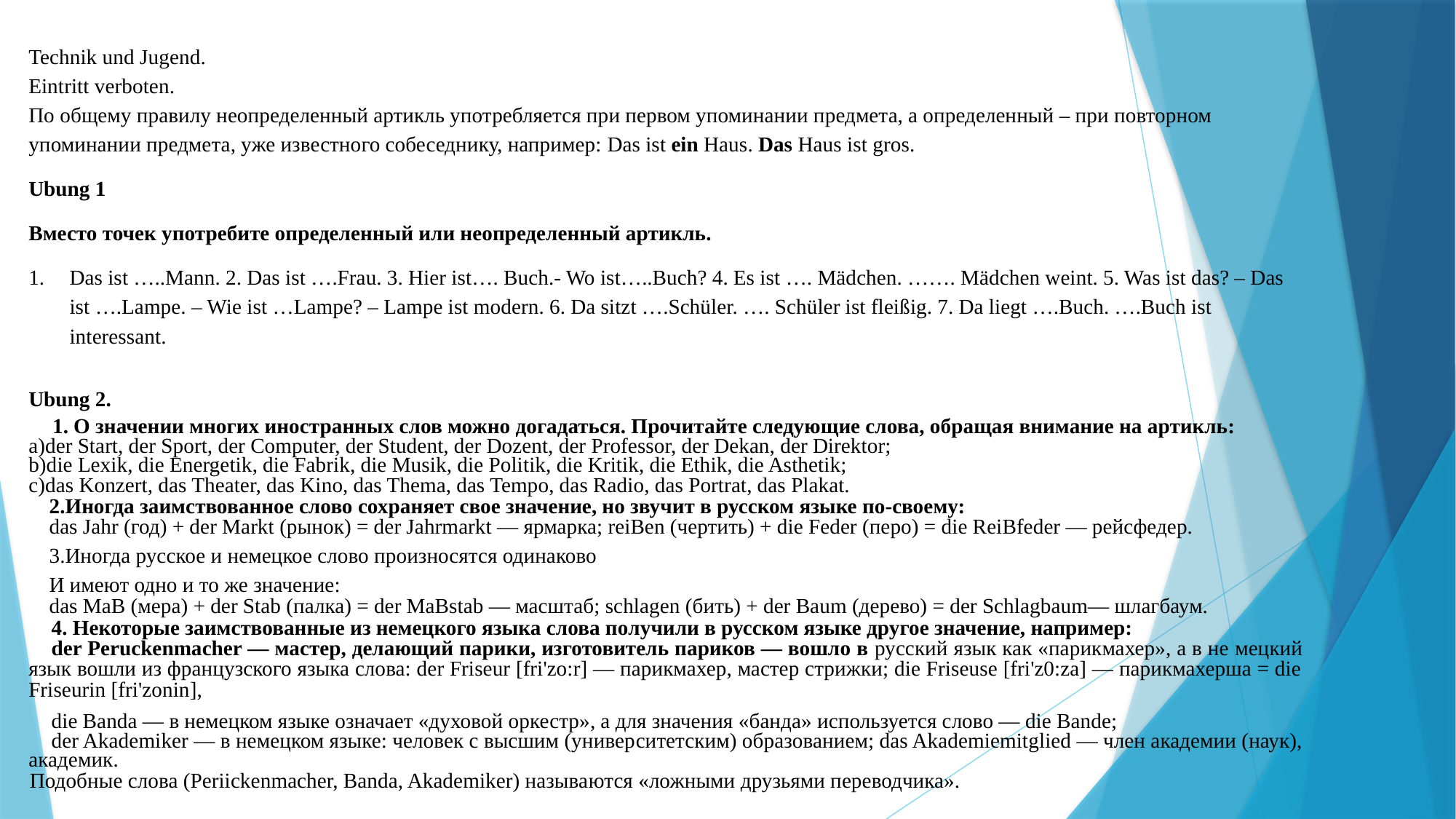

Technik und Jugend.
Eintritt verboten.
По общему правилу неопределенный артикль употребляется при первом упоминании предмета, а определенный – при повторном упоминании предмета, уже известного собеседнику, например: Das ist ein Haus. Das Haus ist gros.
Ubung 1
Вместо точек употребите определенный или неопределенный артикль.
Das ist …..Mann. 2. Das ist ….Frau. 3. Hier ist…. Buch.- Wo ist…..Buch? 4. Es ist …. Mädchen. ……. Mädchen weint. 5. Was ist das? – Das ist ….Lampe. – Wie ist …Lampe? – Lampe ist modern. 6. Da sitzt ….Schüler. …. Schüler ist fleißig. 7. Da liegt ….Buch. ….Buch ist interessant.
Ubung 2.
1. О значении многих иностранных слов можно догадаться. Прочитайте следующие слова, обращая внимание на артикль:
a)der Start, der Sport, der Computer, der Student, der Dozent, der Professor, der Dekan, der Direktor;
b)die Lexik, die Energetik, die Fabrik, die Musik, die Politik, die Kritik, die Ethik, die Asthetik;
c)das Konzert, das Theater, das Kino, das Thema, das Tempo, das Radio, das Portrat, das Plakat.
2.Иногда заимствованное слово сохраняет свое значение, но звучит в русском языке по-своему:
das Jahr (год) + der Markt (рынок) = der Jahrmarkt — ярмарка; reiBen (чертить) + die Feder (перо) = die ReiBfeder — рейсфедер.
3.Иногда русское и немецкое слово произносятся одинаково
И имеют одно и то же значение:
das МаВ (мера) + der Stab (палка) = der MaBstab — масштаб; schlagen (бить) + der Baum (дерево) = der Schlagbaum— шлагбаум.
4. Некоторые заимствованные из немецкого языка слова по­лучили в русском языке другое значение, например:
der Peruckenmacher — мастер, делающий парики, изготовитель париков — вошло в русский язык как «парикмахер», а в не­ мецкий язык вошли из французского языка слова: der Friseur [fri'zo:r] — парикмахер, мастер стрижки; die Friseuse [fri'z0:za] — парикмахерша = die Friseurin [fri'zonin],
die Banda — в немецком языке означает «духовой оркестр», а для значения «банда» используется слово — die Bande;
der Akademiker — в немецком языке: человек с высшим (универ­ситетским) образованием; das Akademiemitglied — член академии (наук), академик.
Подобные слова (Periickenmacher, Banda, Akademiker) называ­ются «ложными друзьями переводчика».